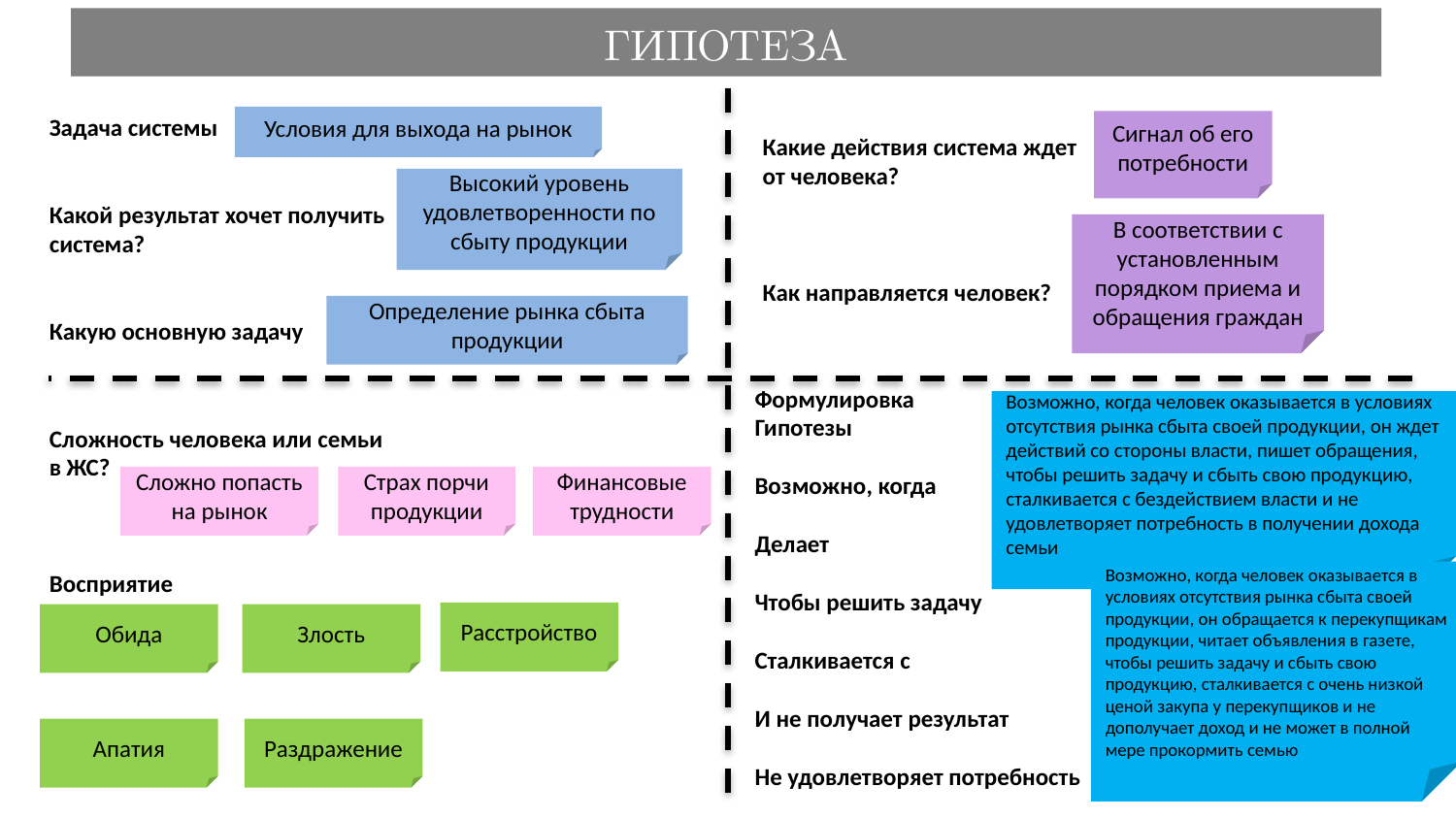

ГИПОТЕЗА
Условия для выхода на рынок
Задача системы

Какой результат хочет получить
система?

Какую основную задачу
Сигнал об его потребности
Какие действия система ждет
от человека?

Как направляется человек?
Высокий уровень удовлетворенности по сбыту продукции
В соответствии с установленным порядком приема и обращения граждан
Определение рынка сбыта продукции
Формулировка
Гипотезы

Возможно, когда

Делает

Чтобы решить задачу

Сталкивается с

И не получает результат

Не удовлетворяет потребность
Возможно, когда человек оказывается в условиях отсутствия рынка сбыта своей продукции, он ждет действий со стороны власти, пишет обращения, чтобы решить задачу и сбыть свою продукцию, сталкивается с бездействием власти и не удовлетворяет потребность в получении дохода семьи
Сложность человека или семьи
в ЖС?

Восприятие
Сложно попасть на рынок
Страх порчи продукции
Финансовые трудности
Возможно, когда человек оказывается в условиях отсутствия рынка сбыта своей продукции, он обращается к перекупщикам продукции, читает объявления в газете, чтобы решить задачу и сбыть свою продукцию, сталкивается с очень низкой ценой закупа у перекупщиков и не дополучает доход и не может в полной мере прокормить семью
Расстройство
Обида
Злость
Апатия
Раздражение